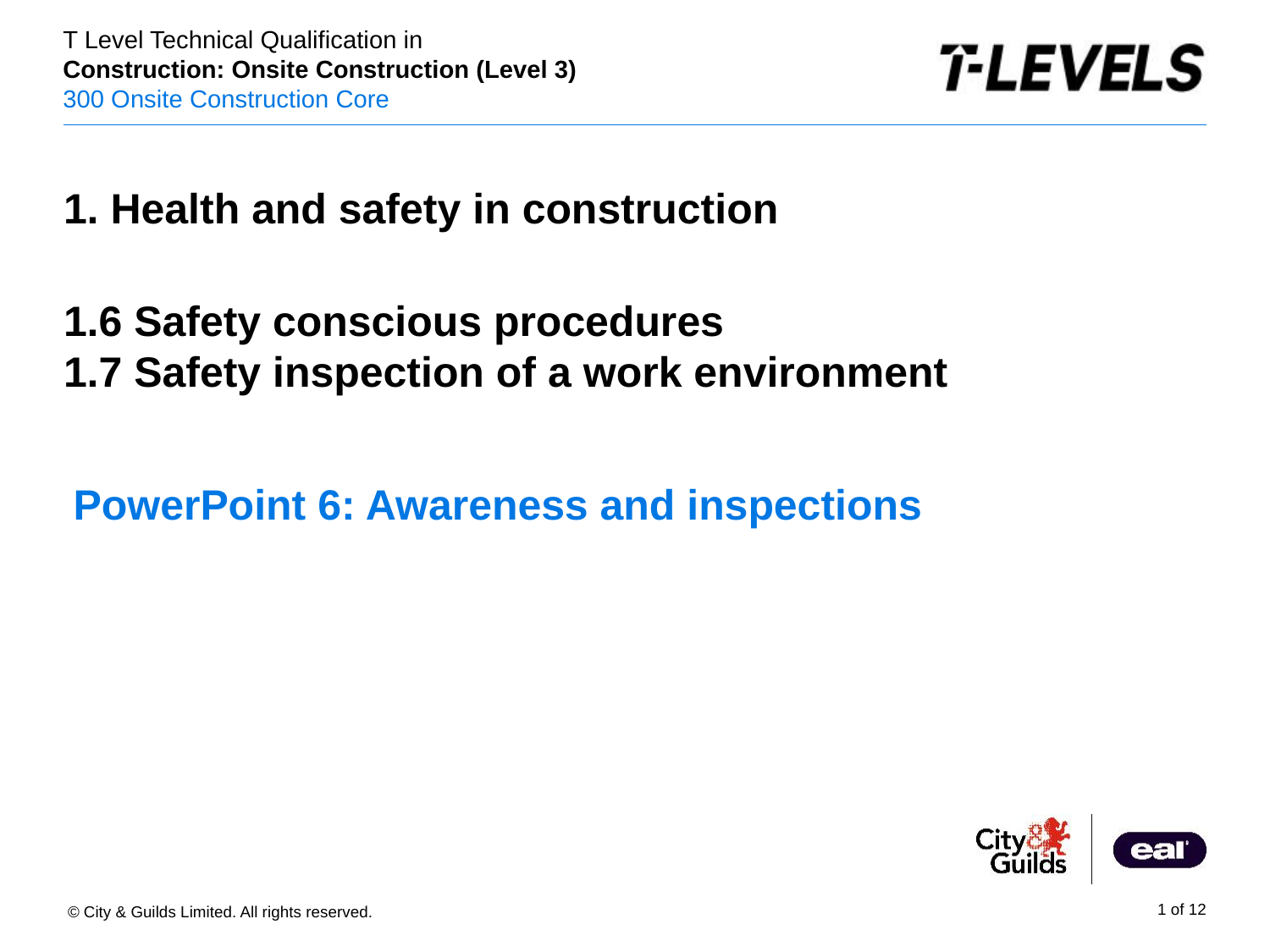

1. Health and safety in construction

PowerPoint presentation
1.6 Safety conscious procedures
1.7 Safety inspection of a work environment
# PowerPoint 1: Inspections
PowerPoint 6: Awareness and inspections